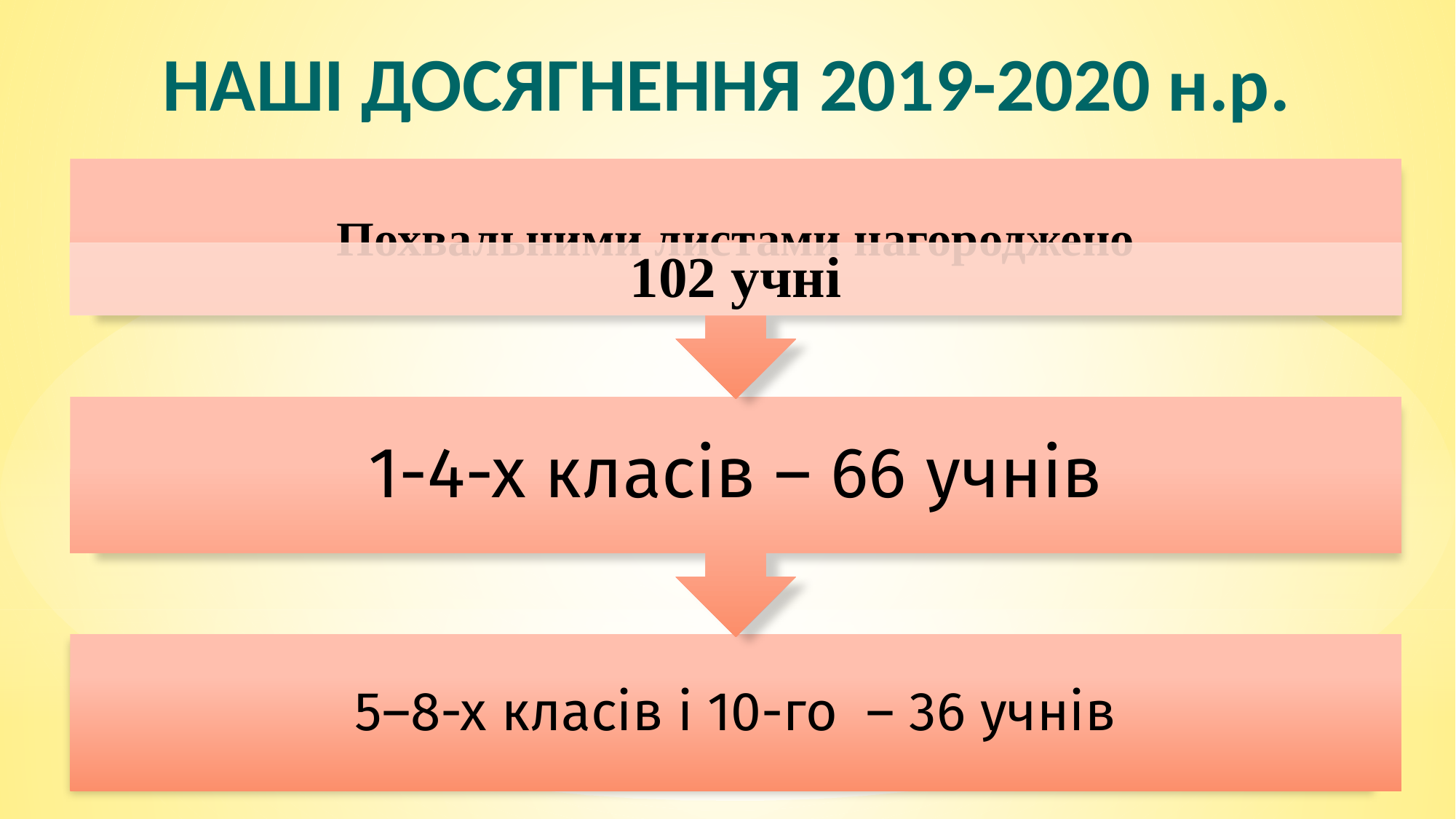

# НАШІ ДОСЯГНЕННЯ 2019-2020 н.р.
5–8-х класів і 10-го  – 36 учнів
1-4-х класів – 66 учнів

Похвальними листами нагороджено

102 учні